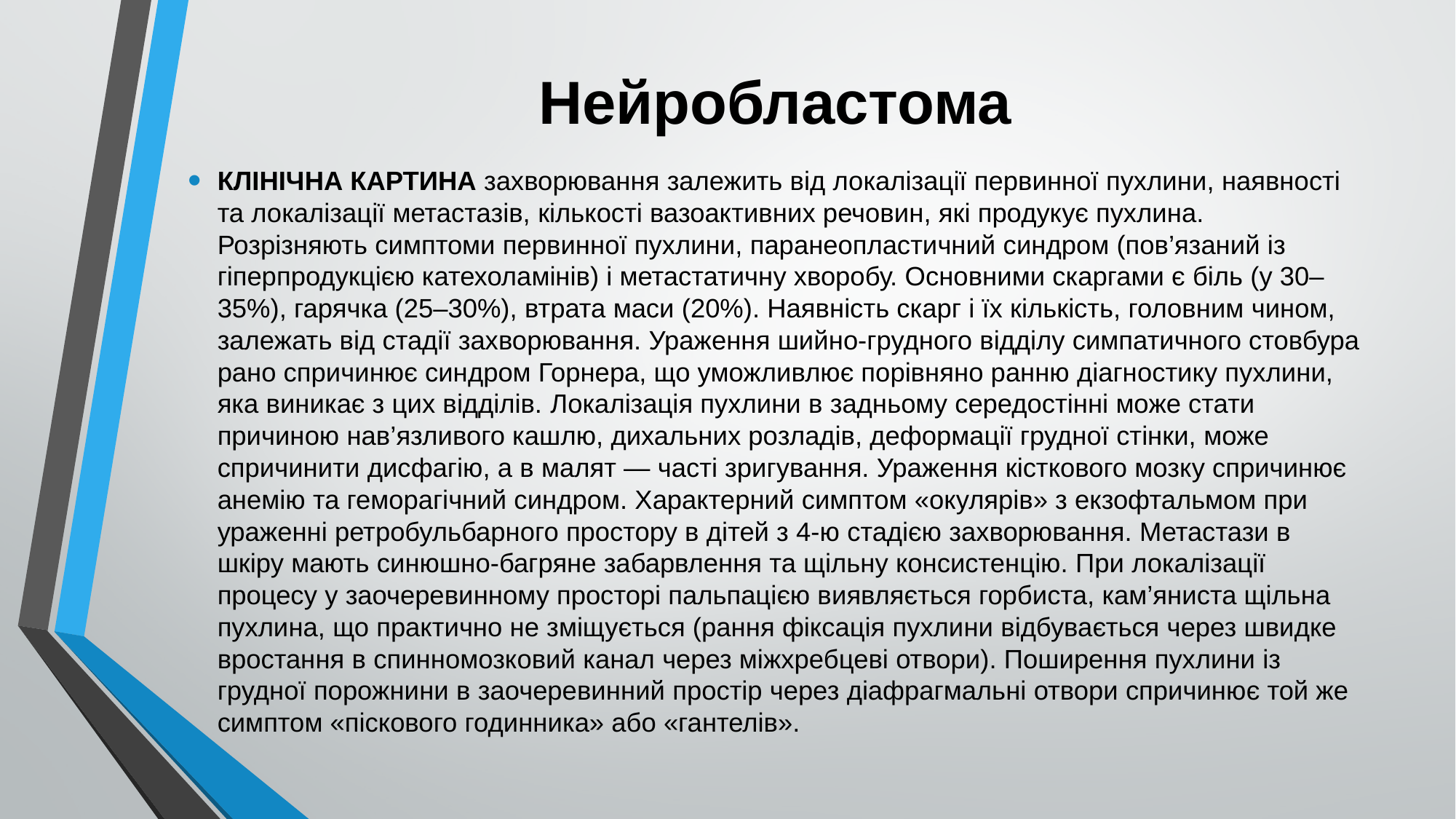

# Нейробластома
КЛІНІЧНА КАРТИНА захворювання залежить від локалізації первинної пухлини, наявності та локалізації метастазів, кількості вазоактивних речовин, які продукує пухлина. Розрізняють симптоми первинної пухлини, паранеопластичний синдром (пов’язаний із гіперпродукцією катехоламінів) і метастатичну хворобу. Основними скаргами є біль (у 30–35%), гарячка (25–30%), втрата маси (20%). Наявність скарг і їх кількість, головним чином, залежать від стадії захворювання. Ураження шийно-грудного відділу симпатичного стовбура рано спричинює синдром Горнера, що уможливлює порівняно ранню діагностику пухлини, яка виникає з цих відділів. Локалізація пухлини в задньому середостінні може стати причиною нав’язливого кашлю, дихальних розладів, деформації грудної стінки, може спричинити дисфагію, а в малят — часті зригування. Ураження кісткового мозку спричинює анемію та геморагічний синдром. Характерний симптом «окулярів» з екзофтальмом при ураженні ретробульбарного простору в дітей з 4-ю стадією захворювання. Метастази в шкіру мають синюшно-багряне забарвлення та щільну консистенцію. При локалізації процесу у заочеревинному просторі пальпацією виявляється горбиста, кам’яниста щільна пухлина, що практично не зміщується (рання фіксація пухлини відбувається через швидке вростання в спинномозковий канал через міжхребцеві отвори). Поширення пухлини із грудної порожнини в заочеревинний простір через діафрагмальні отвори спричинює той же симптом «піскового годинника» або «гантелів».